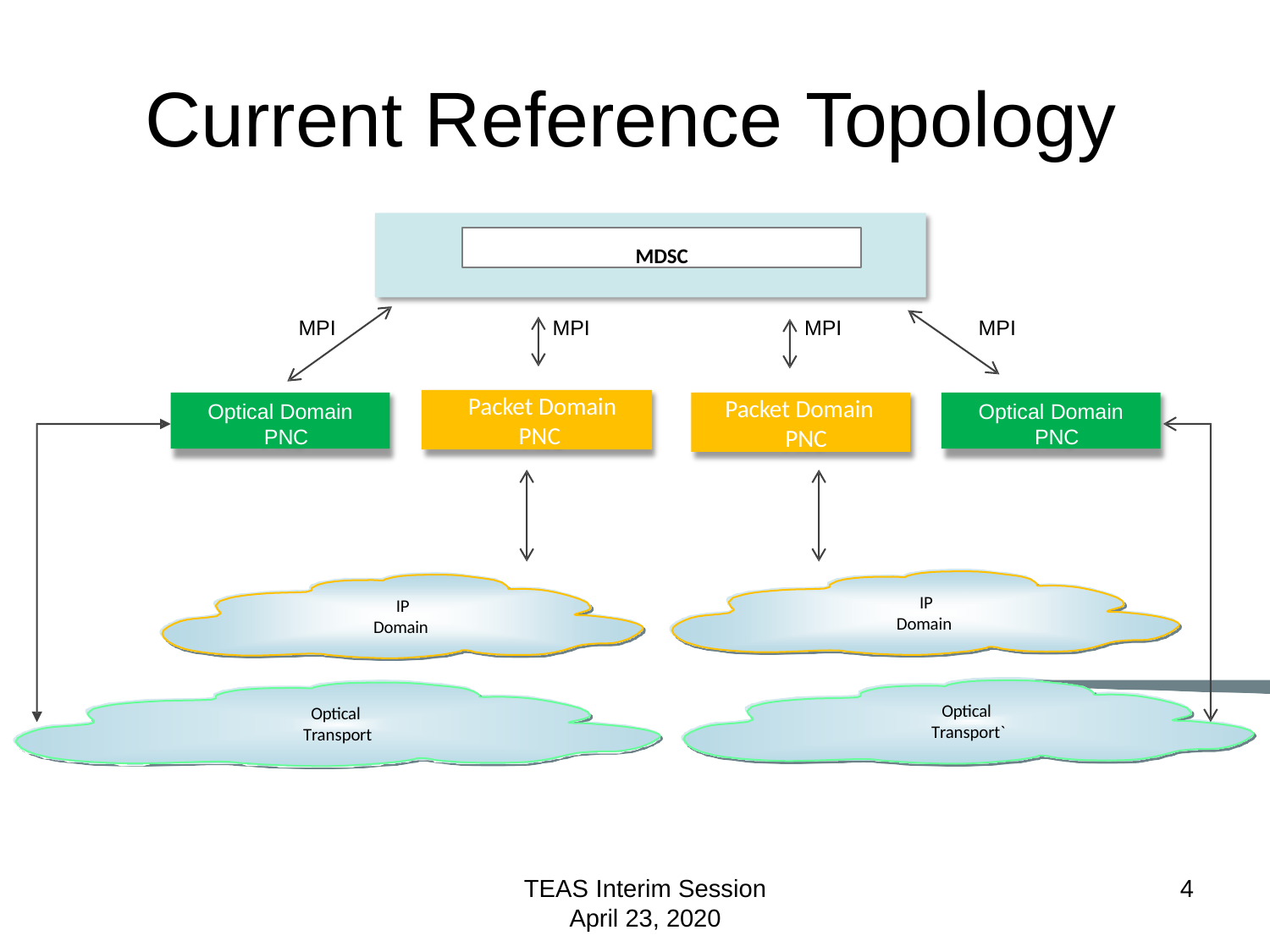

# Current Reference Topology

MDSC

MPI
MPI	MPI
MPI

Packet Domain
PNC

Optical Domain  PNC
Packet Domain  PNC
Optical Domain  PNC

IP
Domain
IP
Domain

Optical  Transport`
Optical  Transport
TEAS Interim Session
April 23, 2020
4